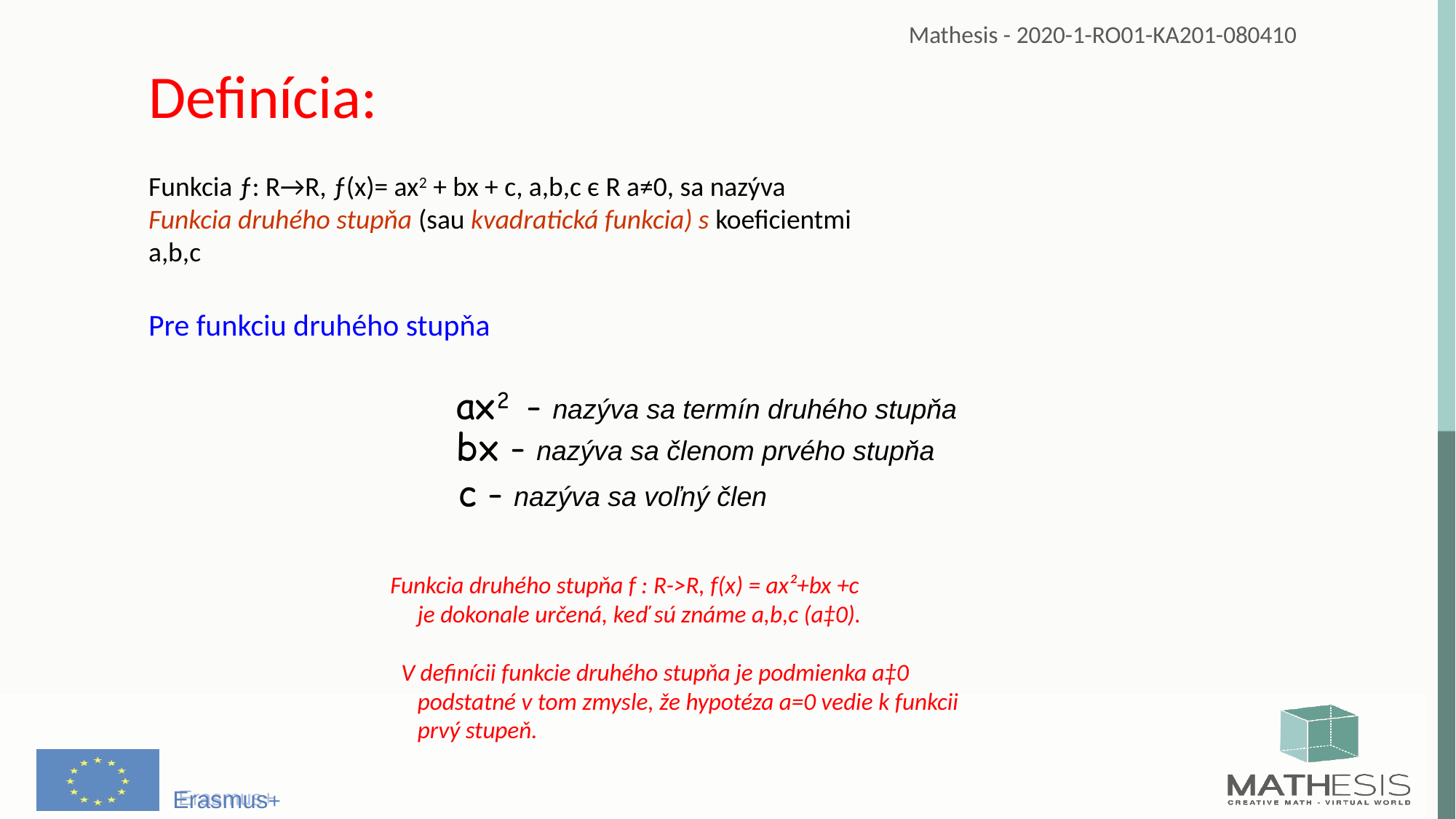

Definícia:
Funkcia ƒ: R→R, ƒ(x)= ax2 + bx + c, a,b,c є R a≠0, sa nazýva
Funkcia druhého stupňa (sau kvadratická funkcia) s koeficientmi
a,b,c
Pre funkciu druhého stupňa
ax2  - nazýva sa termín druhého stupňa
bx - nazýva sa členom prvého stupňa
 c - nazýva sa voľný člen
Funkcia druhého stupňa f : R->R, f(x) = ax²+bx +c
     je dokonale určená, keď sú známe a,b,c (a‡0).

  V definícii funkcie druhého stupňa je podmienka a‡0
     podstatné v tom zmysle, že hypotéza a=0 vedie k funkcii
     prvý stupeň.